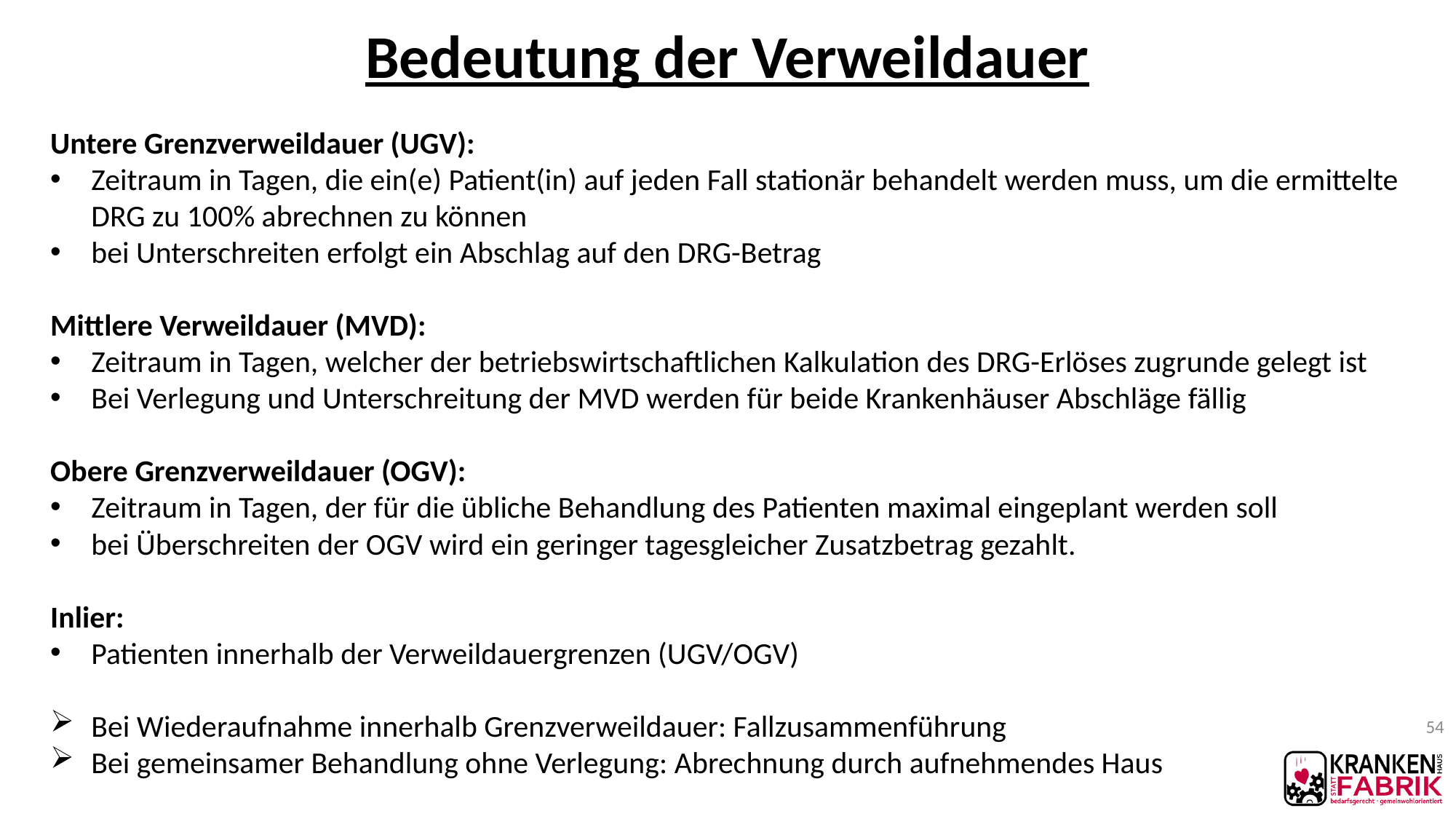

# Bedeutung der Verweildauer
Untere Grenzverweildauer (UGV):
Zeitraum in Tagen, die ein(e) Patient(in) auf jeden Fall stationär behandelt werden muss, um die ermittelte DRG zu 100% abrechnen zu können
bei Unterschreiten erfolgt ein Abschlag auf den DRG-Betrag

Mittlere Verweildauer (MVD):
Zeitraum in Tagen, welcher der betriebswirtschaftlichen Kalkulation des DRG-Erlöses zugrunde gelegt ist
Bei Verlegung und Unterschreitung der MVD werden für beide Krankenhäuser Abschläge fällig

Obere Grenzverweildauer (OGV):
Zeitraum in Tagen, der für die übliche Behandlung des Patienten maximal eingeplant werden soll
bei Überschreiten der OGV wird ein geringer tagesgleicher Zusatzbetrag gezahlt.

Inlier:
Patienten innerhalb der Verweildauergrenzen (UGV/OGV)

Bei Wiederaufnahme innerhalb Grenzverweildauer: Fallzusammenführung
Bei gemeinsamer Behandlung ohne Verlegung: Abrechnung durch aufnehmendes Haus

54